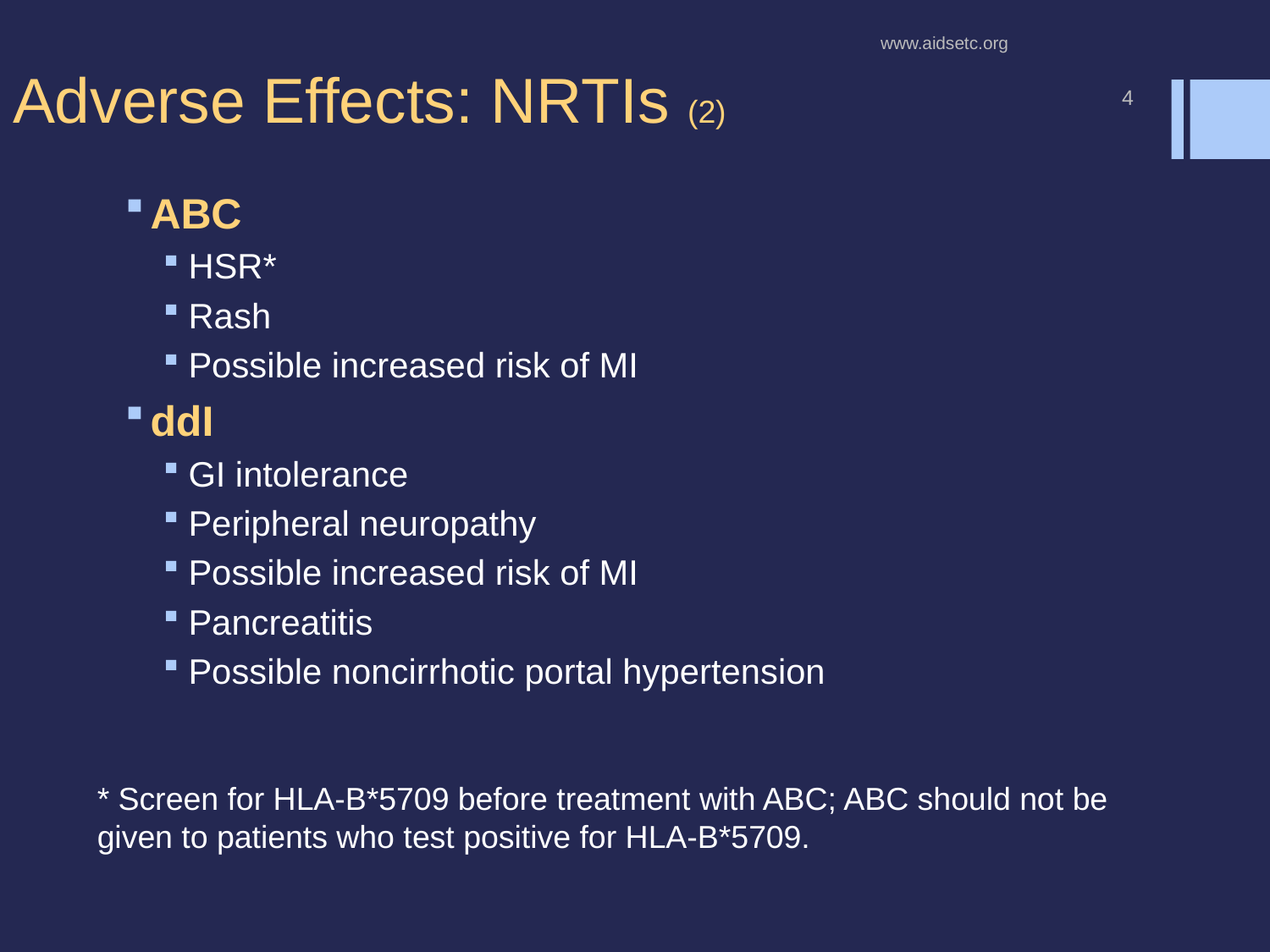

www.aidsetc.org
# Adverse Effects: NRTIs (2)
4
ABC
HSR*
Rash
Possible increased risk of MI
ddI
GI intolerance
Peripheral neuropathy
Possible increased risk of MI
Pancreatitis
Possible noncirrhotic portal hypertension
* Screen for HLA-B*5709 before treatment with ABC; ABC should not be given to patients who test positive for HLA-B*5709.